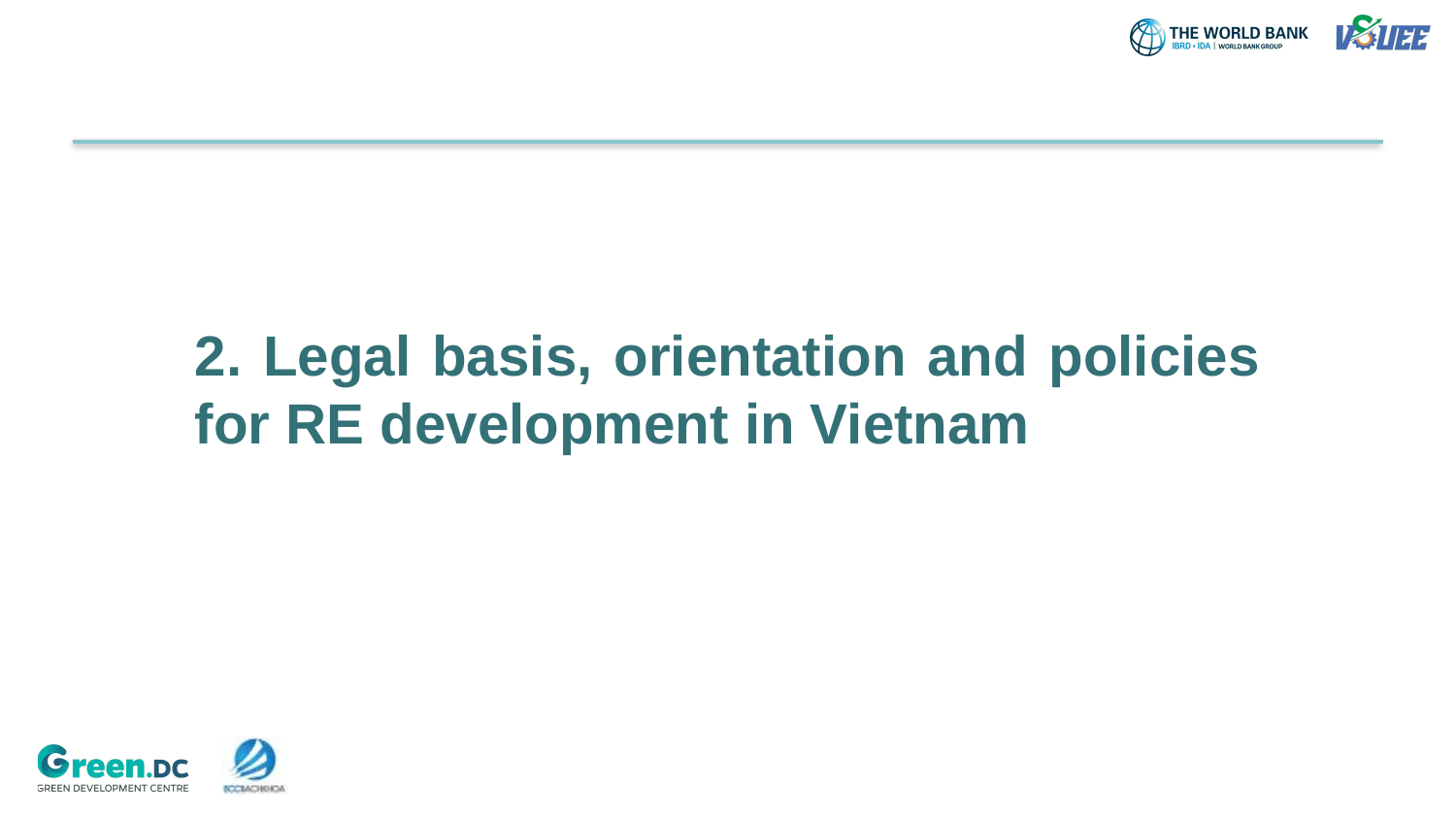

2. Legal basis, orientation and policies for RE development in Vietnam